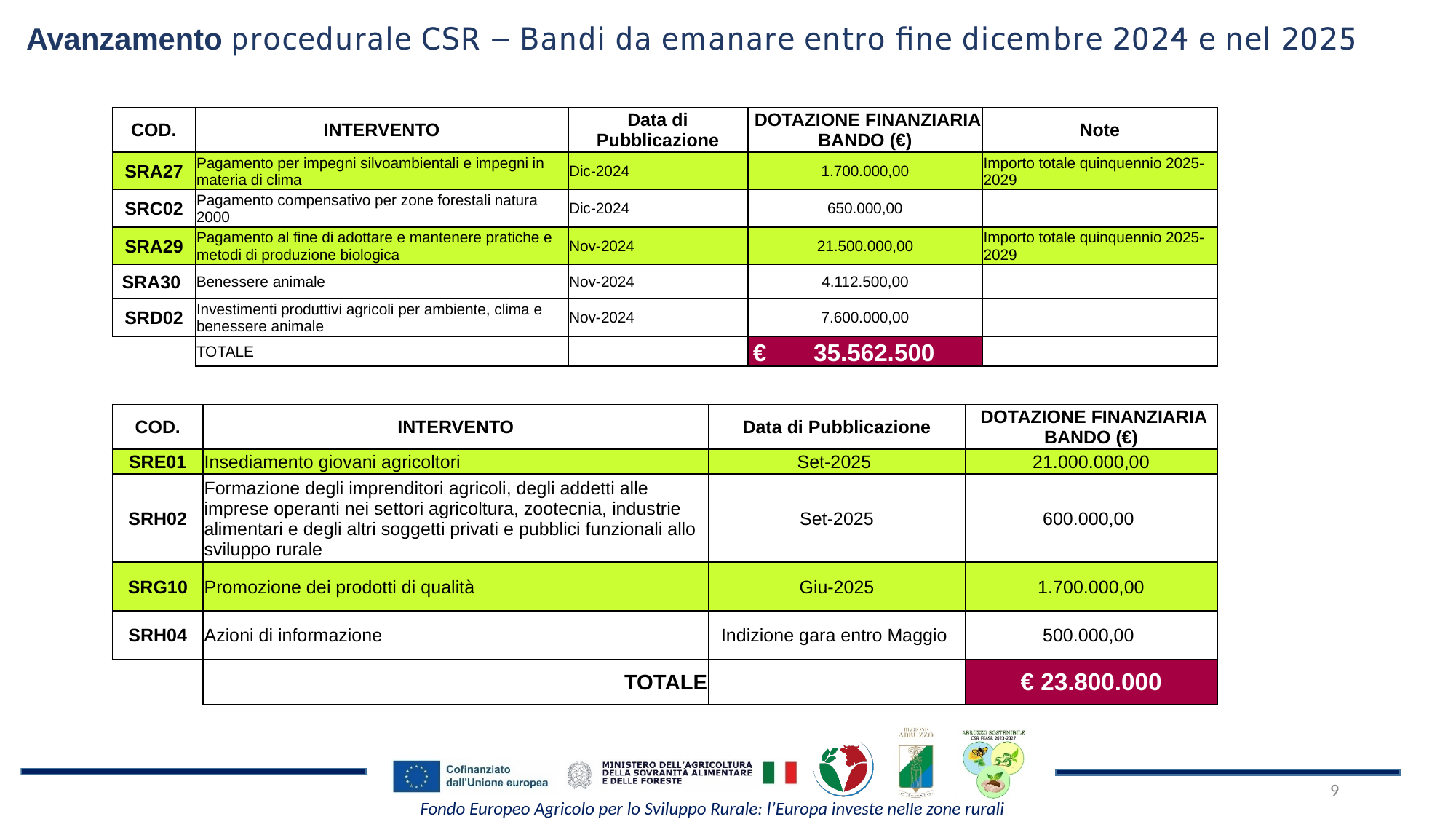

Avanzamento procedurale CSR – Bandi da emanare entro fine dicembre 2024 e nel 2025
| COD. | INTERVENTO | Data di Pubblicazione | DOTAZIONE FINANZIARIA BANDO (€) | Note |
| --- | --- | --- | --- | --- |
| SRA27 | Pagamento per impegni silvoambientali e impegni in materia di clima | Dic-2024 | 1.700.000,00 | Importo totale quinquennio 2025-2029 |
| SRC02 | Pagamento compensativo per zone forestali natura 2000 | Dic-2024 | 650.000,00 |  |
| SRA29 | Pagamento al fine di adottare e mantenere pratiche e metodi di produzione biologica | Nov-2024 | 21.500.000,00 | Importo totale quinquennio 2025-2029 |
| SRA30 | Benessere animale | Nov-2024 | 4.112.500,00 |  |
| SRD02 | Investimenti produttivi agricoli per ambiente, clima e benessere animale | Nov-2024 | 7.600.000,00 |  |
|  | TOTALE |  | € 35.562.500 |  |
| COD. | INTERVENTO | Data di Pubblicazione | DOTAZIONE FINANZIARIA BANDO (€) |
| --- | --- | --- | --- |
| SRE01 | Insediamento giovani agricoltori | Set-2025 | 21.000.000,00 |
| SRH02 | Formazione degli imprenditori agricoli, degli addetti alle imprese operanti nei settori agricoltura, zootecnia, industrie alimentari e degli altri soggetti privati e pubblici funzionali allo sviluppo rurale | Set-2025 | 600.000,00 |
| SRG10 | Promozione dei prodotti di qualità | Giu-2025 | 1.700.000,00 |
| SRH04 | Azioni di informazione | Indizione gara entro Maggio | 500.000,00 |
|  | TOTALE |  | € 23.800.000 |